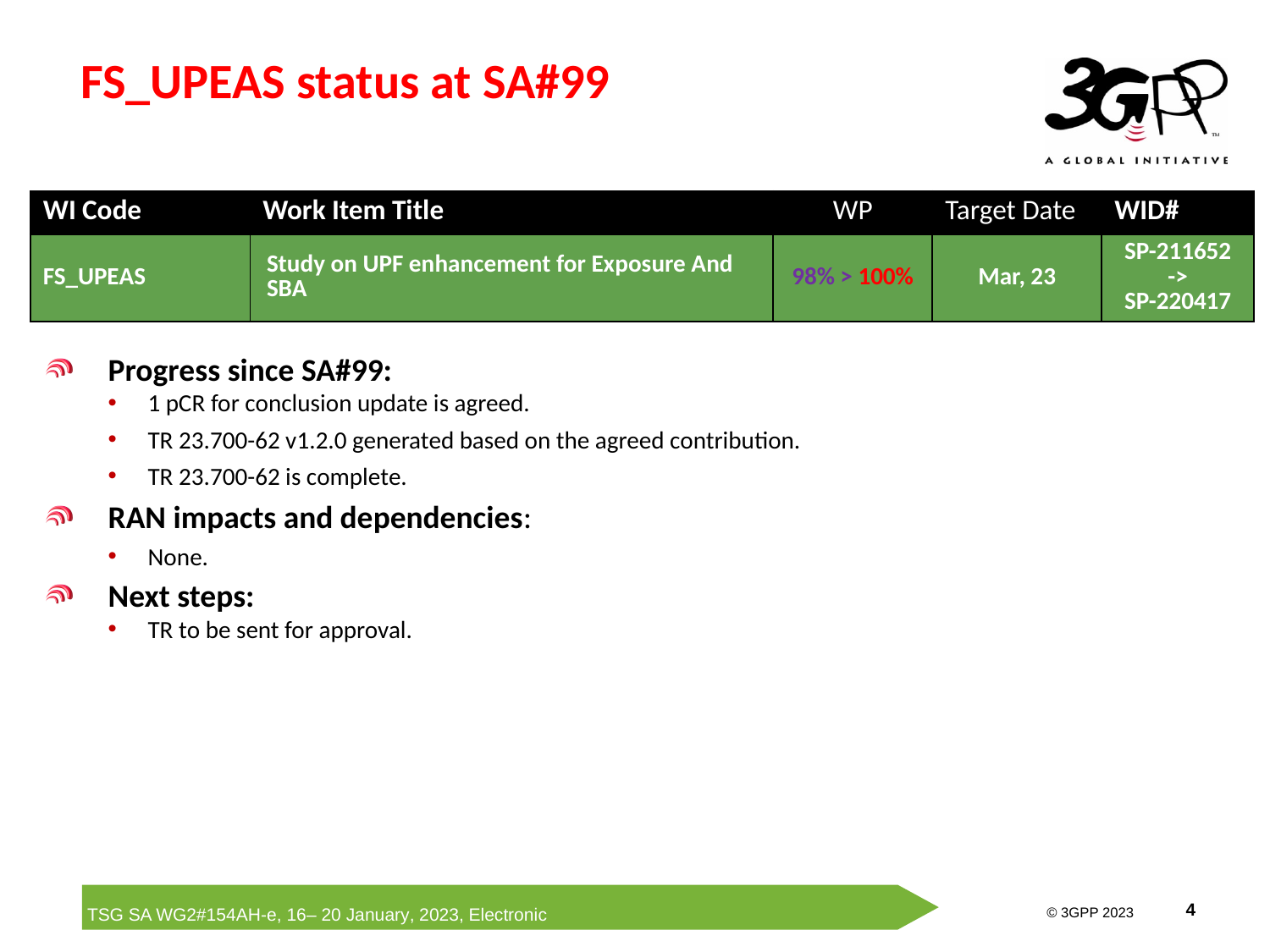

# FS_UPEAS status at SA#99
| WI Code | Work Item Title | WP | Target Date | WID# |
| --- | --- | --- | --- | --- |
| FS\_UPEAS | Study on UPF enhancement for Exposure And SBA | 98% > 100% | Mar, 23 | SP-211652 -> SP-220417 |
Progress since SA#99:
1 pCR for conclusion update is agreed.
TR 23.700-62 v1.2.0 generated based on the agreed contribution.
TR 23.700-62 is complete.
RAN impacts and dependencies:
None.
Next steps:
TR to be sent for approval.